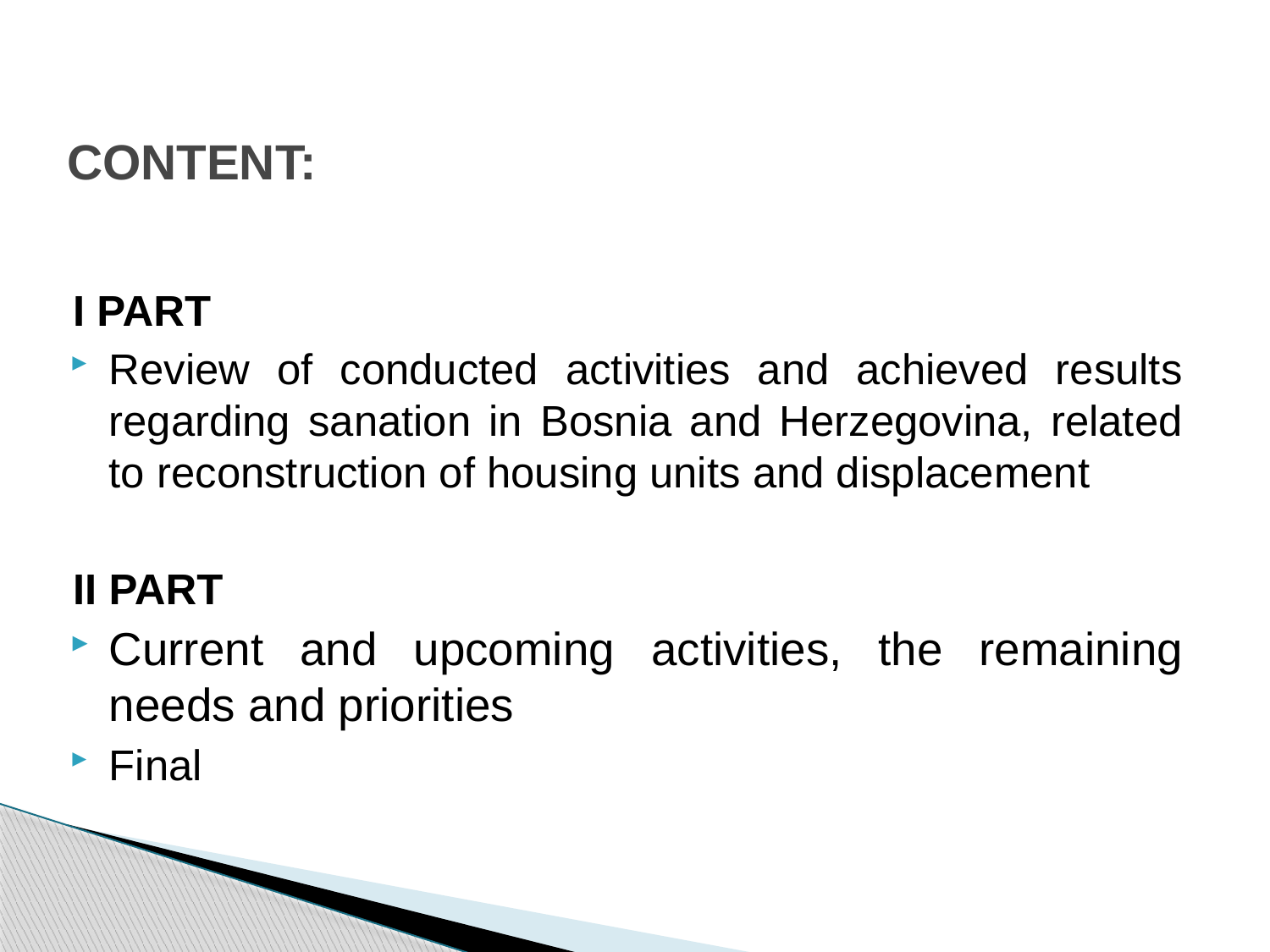

# CONTENT:

I PART
Review of conducted activities and achieved results regarding sanation in Bosnia and Herzegovina, related to reconstruction of housing units and displacement

II PART
Current and upcoming activities, the remaining needs and priorities
Final